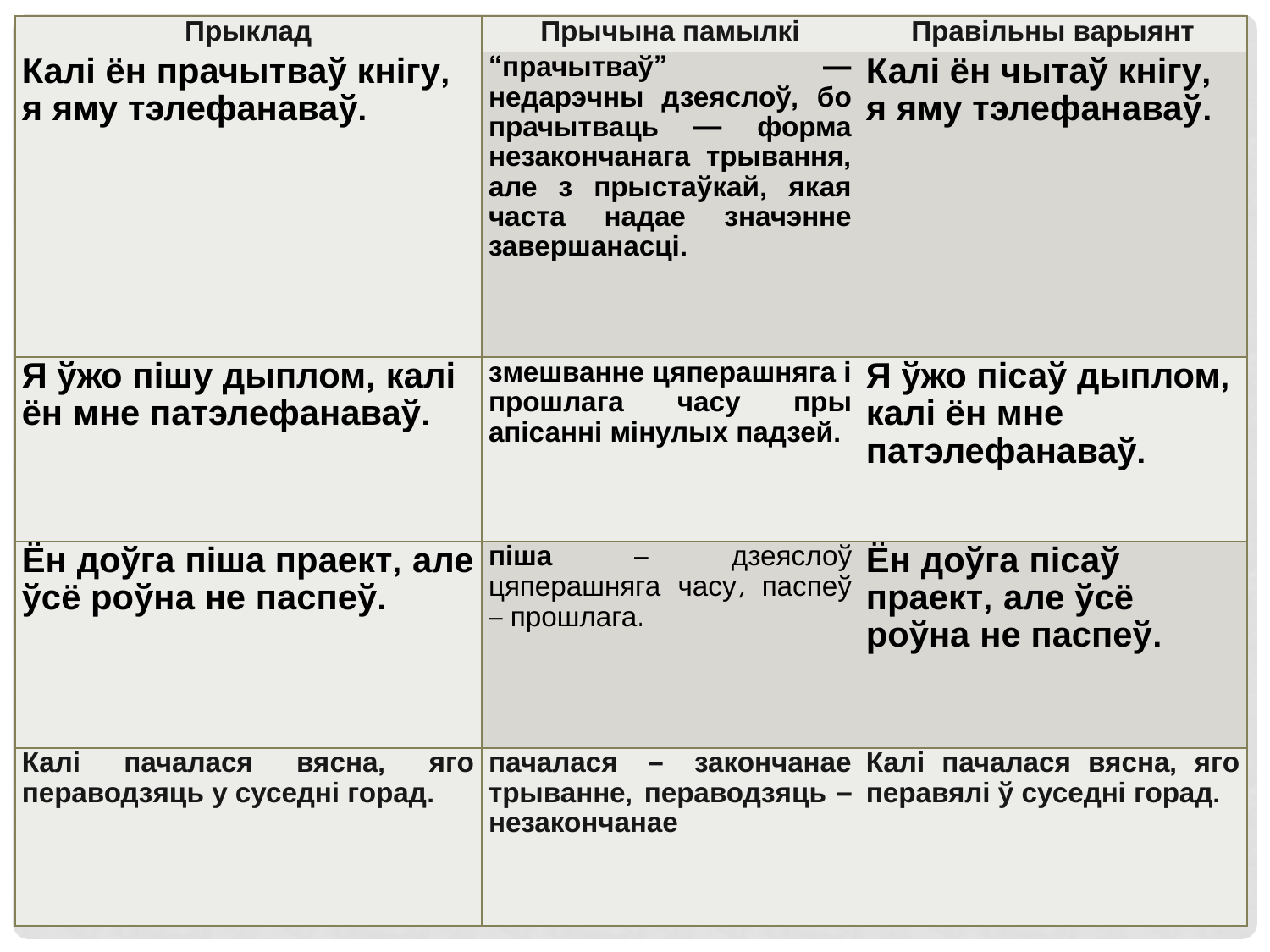

| Прыклад | Прычына памылкі | Правільны варыянт |
| --- | --- | --- |
| Калі ён прачытваў кнігу, я яму тэлефанаваў. | “прачытваў” — недарэчны дзеяслоў, бо прачытваць — форма незакончанага трывання, але з прыстаўкай, якая часта надае значэнне завершанасці. | Калі ён чытаў кнігу, я яму тэлефанаваў. |
| Я ўжо пішу дыплом, калі ён мне патэлефанаваў. | змешванне цяперашняга і прошлага часу пры апісанні мінулых падзей. | Я ўжо пісаў дыплом, калі ён мне патэлефанаваў. |
| Ён доўга піша праект, але ўсё роўна не паспеў. | піша – дзеяслоў цяперашняга часу, паспеў – прошлага. | Ён доўга пісаў праект, але ўсё роўна не паспеў. |
| Калі пачалася вясна, яго пераводзяць у суседні горад. | пачалася – закончанае трыванне, пераводзяць – незакончанае | Калі пачалася вясна, яго перавялі ў суседні горад. |
#